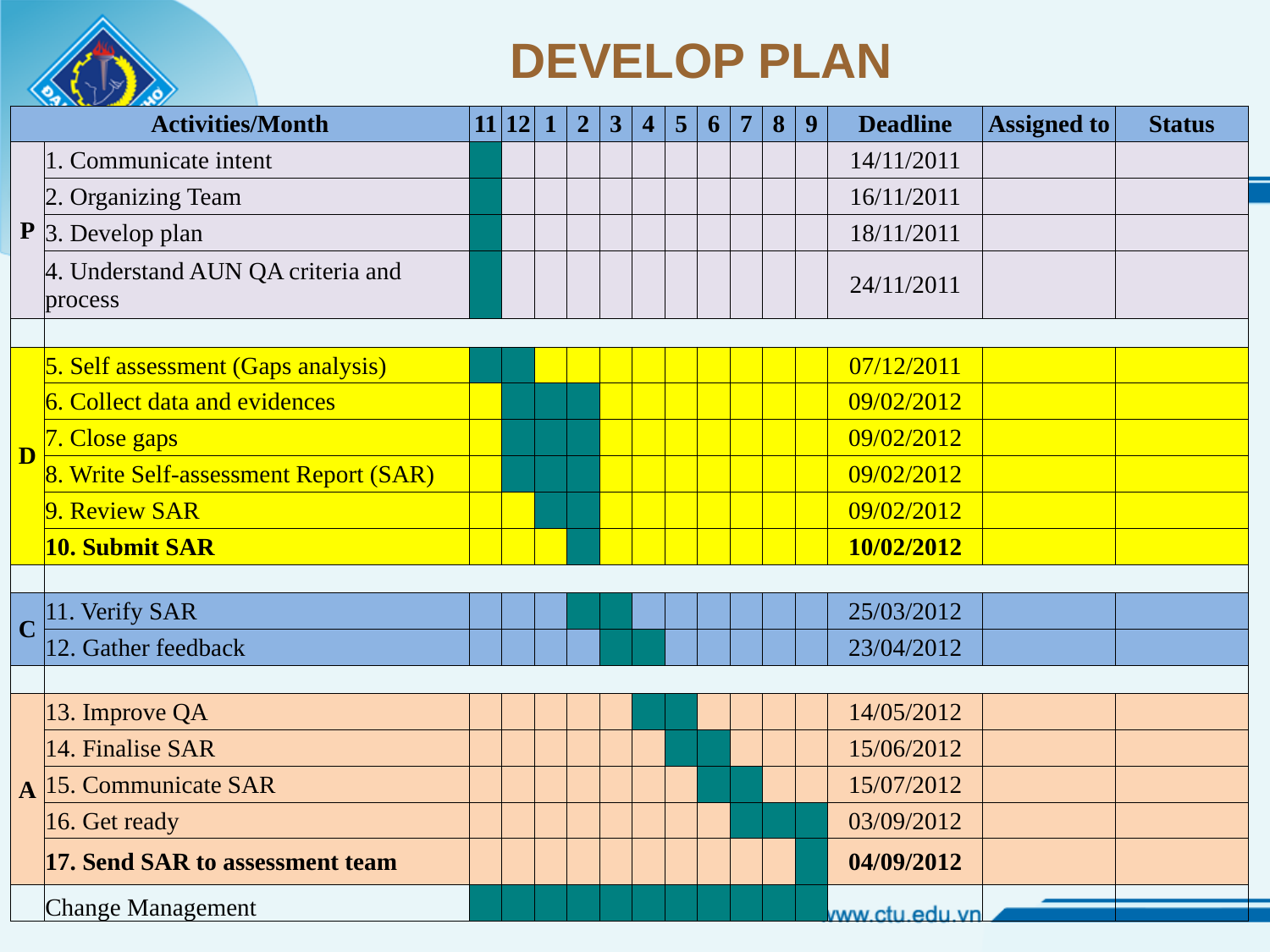

# DEVELOP PLAN
| Activities/Month |  | 11 | 12 | 1 | 2 | 3 | 4 | 5 | 6 | 7 | 8 | 9 | Deadline | Assigned to | Status |
| --- | --- | --- | --- | --- | --- | --- | --- | --- | --- | --- | --- | --- | --- | --- | --- |
| P | 1. Communicate intent |  |  |  |  |  |  |  |  |  |  |  | 14/11/2011 |  |  |
|  | 2. Organizing Team |  |  |  |  |  |  |  |  |  |  |  | 16/11/2011 |  |  |
|  | 3. Develop plan |  |  |  |  |  |  |  |  |  |  |  | 18/11/2011 |  |  |
|  | 4. Understand AUN QA criteria and process |  |  |  |  |  |  |  |  |  |  |  | 24/11/2011 |  |  |
|  |  |  |  |  |  |  |  |  |  |  |  |  |  |  |  |
| D | 5. Self assessment (Gaps analysis) |  |  |  |  |  |  |  |  |  |  |  | 07/12/2011 |  |  |
|  | 6. Collect data and evidences |  |  |  |  |  |  |  |  |  |  |  | 09/02/2012 |  |  |
|  | 7. Close gaps |  |  |  |  |  |  |  |  |  |  |  | 09/02/2012 |  |  |
|  | 8. Write Self-assessment Report (SAR) |  |  |  |  |  |  |  |  |  |  |  | 09/02/2012 |  |  |
|  | 9. Review SAR |  |  |  |  |  |  |  |  |  |  |  | 09/02/2012 |  |  |
|  | 10. Submit SAR |  |  |  |  |  |  |  |  |  |  |  | 10/02/2012 |  |  |
|  |  |  |  |  |  |  |  |  |  |  |  |  |  |  |  |
| C | 11. Verify SAR |  |  |  |  |  |  |  |  |  |  |  | 25/03/2012 |  |  |
|  | 12. Gather feedback |  |  |  |  |  |  |  |  |  |  |  | 23/04/2012 |  |  |
|  |  |  |  |  |  |  |  |  |  |  |  |  |  |  |  |
| A | 13. Improve QA |  |  |  |  |  |  |  |  |  |  |  | 14/05/2012 |  |  |
|  | 14. Finalise SAR |  |  |  |  |  |  |  |  |  |  |  | 15/06/2012 |  |  |
|  | 15. Communicate SAR |  |  |  |  |  |  |  |  |  |  |  | 15/07/2012 |  |  |
|  | 16. Get ready |  |  |  |  |  |  |  |  |  |  |  | 03/09/2012 |  |  |
|  | 17. Send SAR to assessment team |  |  |  |  |  |  |  |  |  |  |  | 04/09/2012 |  |  |
|  | Change Management |  |  |  |  |  |  |  |  |  |  |  |  |  |  |